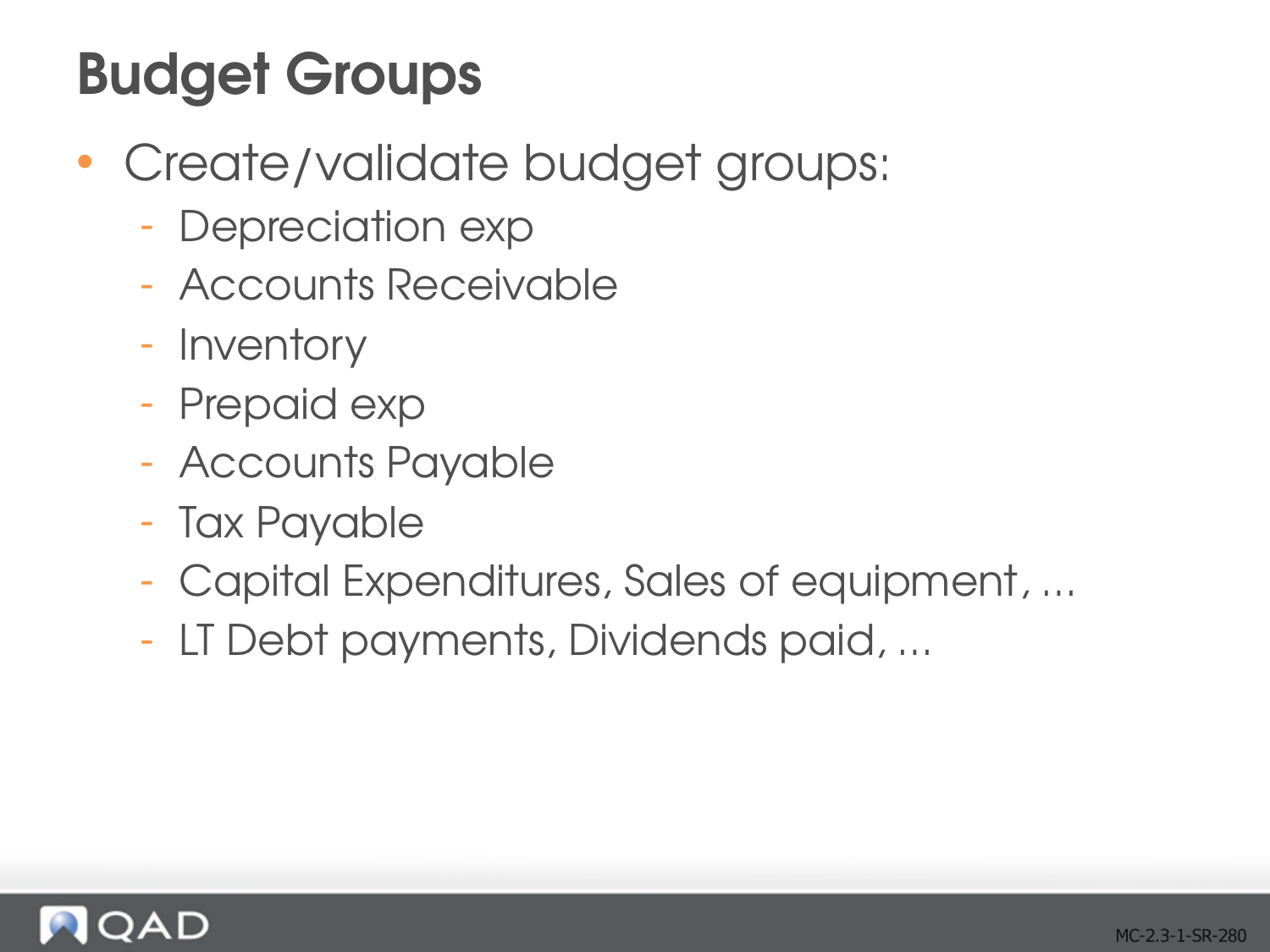

# Budget Groups
Create/validate budget groups:
Depreciation exp
Accounts Receivable
Inventory
Prepaid exp
Accounts Payable
Tax Payable
Capital Expenditures, Sales of equipment, …
LT Debt payments, Dividends paid, …

MC-2.3-1-SR-280